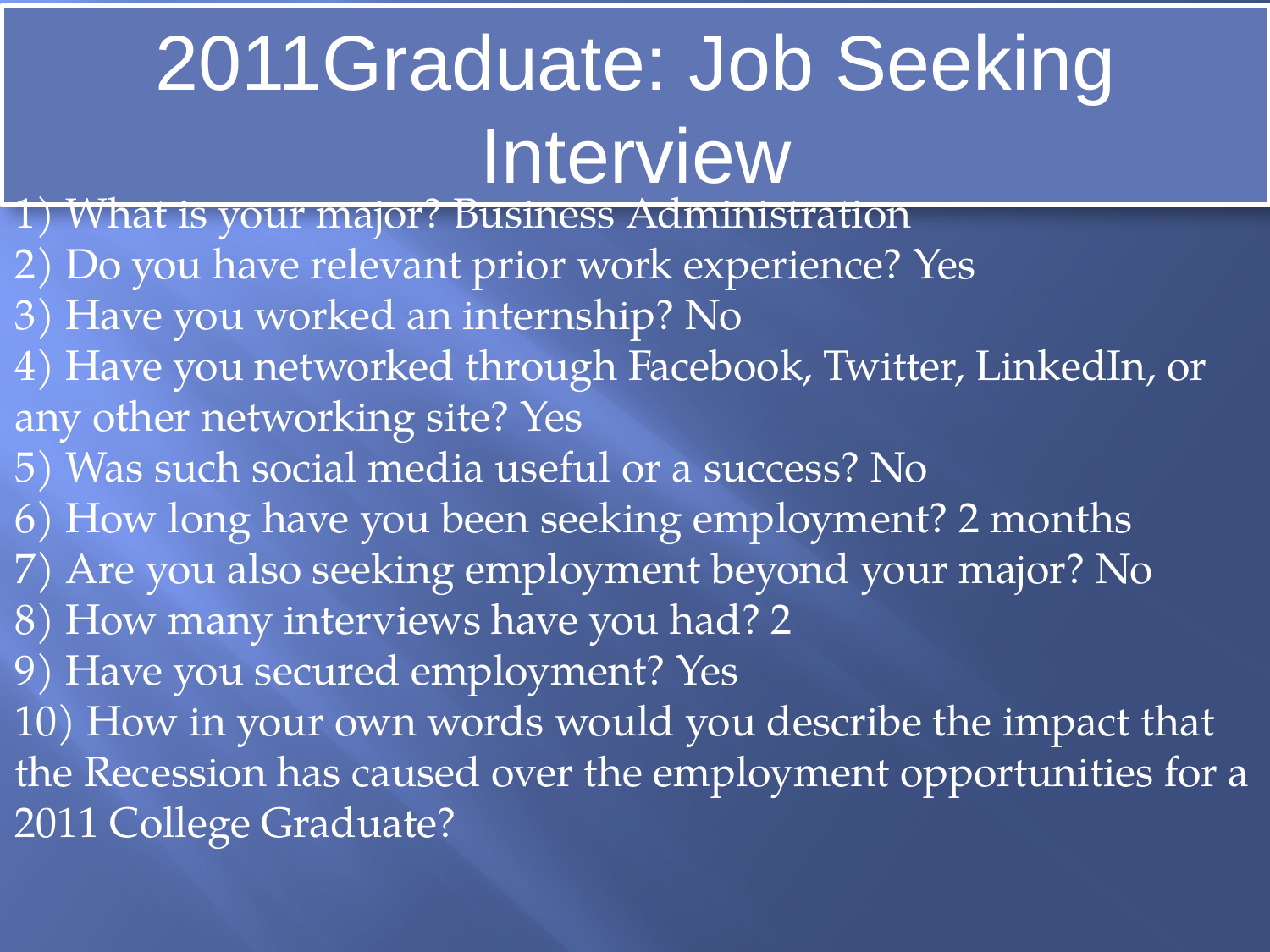

2011Graduate: Job Seeking Interview
1) What is your major? Business Administration
2) Do you have relevant prior work experience? Yes
3) Have you worked an internship? No
4) Have you networked through Facebook, Twitter, LinkedIn, or any other networking site? Yes
5) Was such social media useful or a success? No
6) How long have you been seeking employment? 2 months
7) Are you also seeking employment beyond your major? No
8) How many interviews have you had? 2
9) Have you secured employment? Yes
10) How in your own words would you describe the impact that the Recession has caused over the employment opportunities for a 2011 College Graduate?